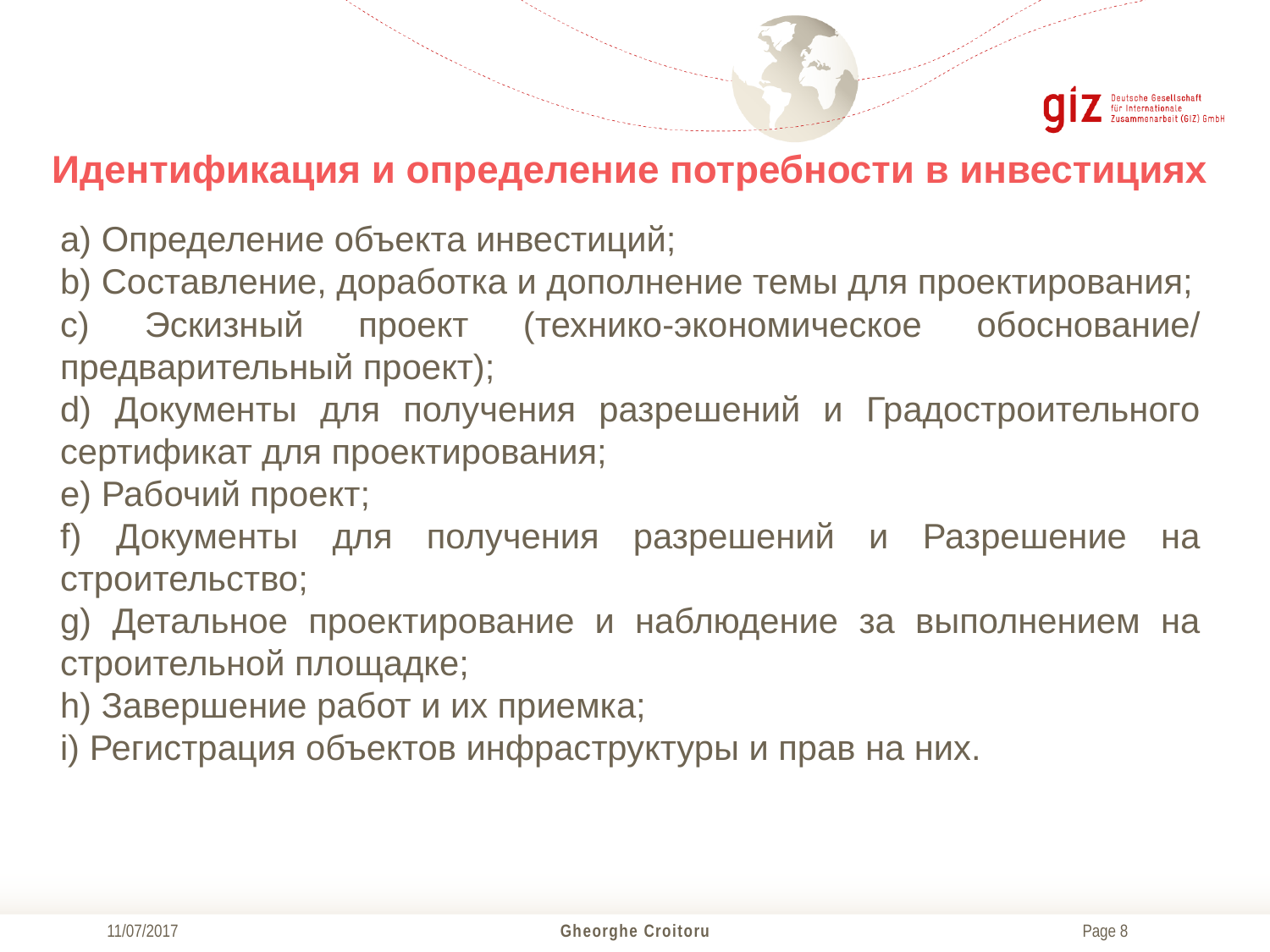

# Идентификация и определение потребности в инвестициях
a) Определение объекта инвестиций;
b) Составление, доработка и дополнение темы для проектирования;
c) Эскизный проект (технико-экономическое обоснование/ предварительный проект);
d) Документы для получения разрешений и Градостроительного сертификат для проектирования;
e) Рабочий проект;
f) Документы для получения разрешений и Разрешение на строительство;
g) Детальное проектирование и наблюдение за выполнением на строительной площадке;
h) Завершение работ и их приемка;
i) Регистрация объектов инфраструктуры и прав на них.

11/07/2017
Gheorghe Croitoru